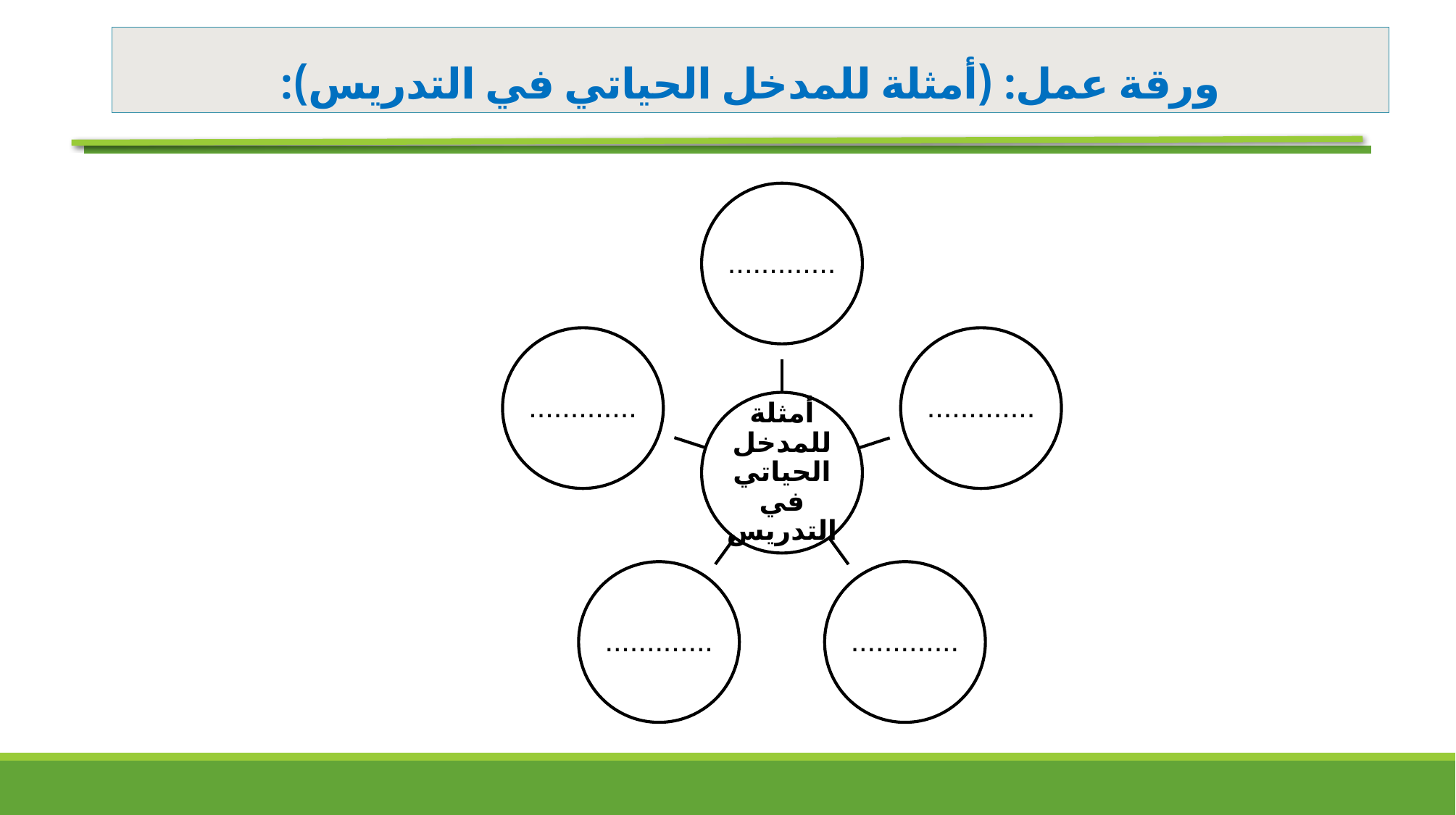

# ورقة عمل: (أمثلة للمدخل الحياتي في التدريس):
أمثلة للمدخل الحياتي في التدريس

.............

.............

.............

.............

.............